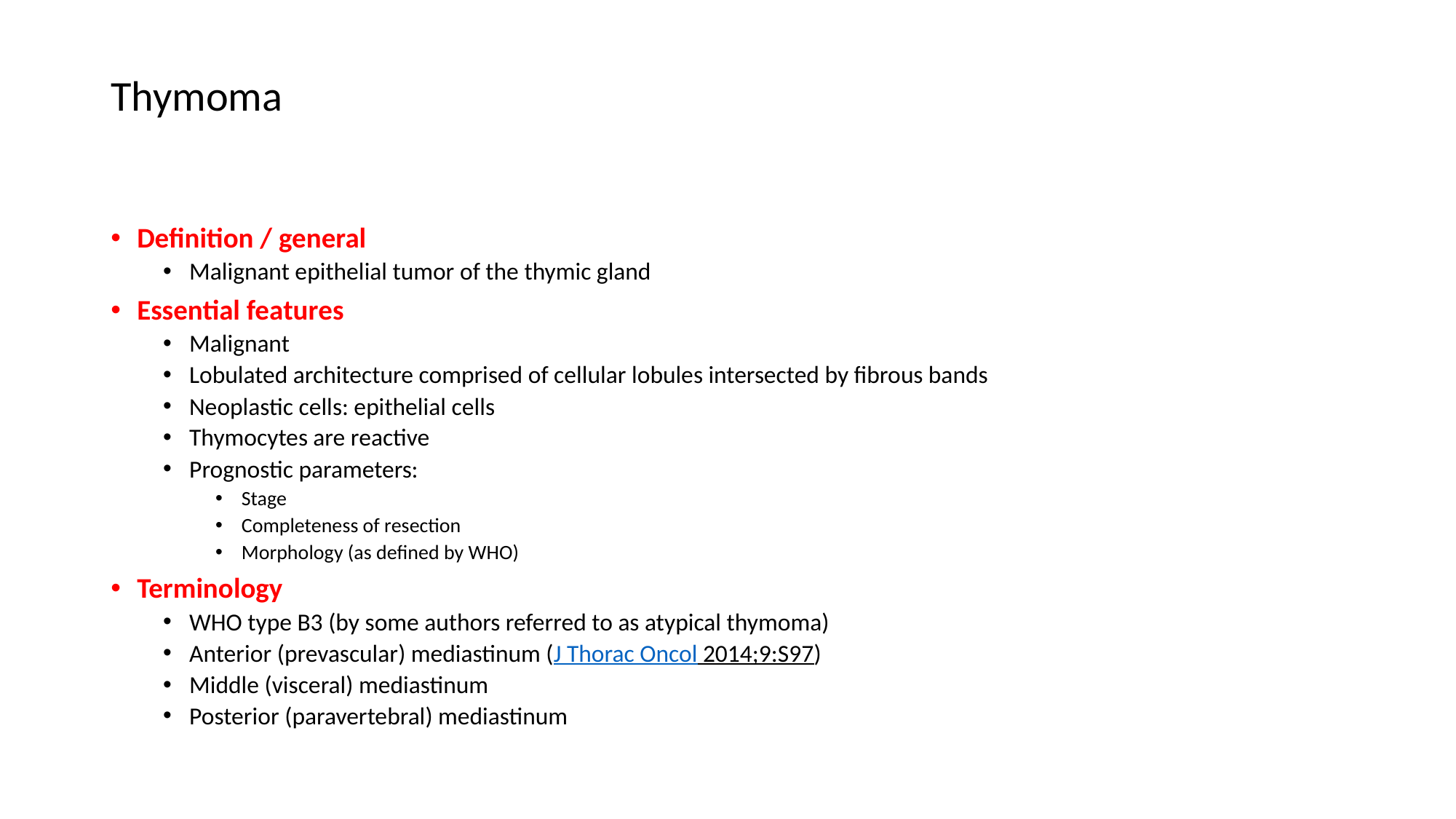

# Thymoma
Definition / general
Malignant epithelial tumor of the thymic gland
Essential features
Malignant
Lobulated architecture comprised of cellular lobules intersected by fibrous bands
Neoplastic cells: epithelial cells
Thymocytes are reactive
Prognostic parameters:
Stage
Completeness of resection
Morphology (as defined by WHO)
Terminology
WHO type B3 (by some authors referred to as atypical thymoma)
Anterior (prevascular) mediastinum (J Thorac Oncol 2014;9:S97)
Middle (visceral) mediastinum
Posterior (paravertebral) mediastinum